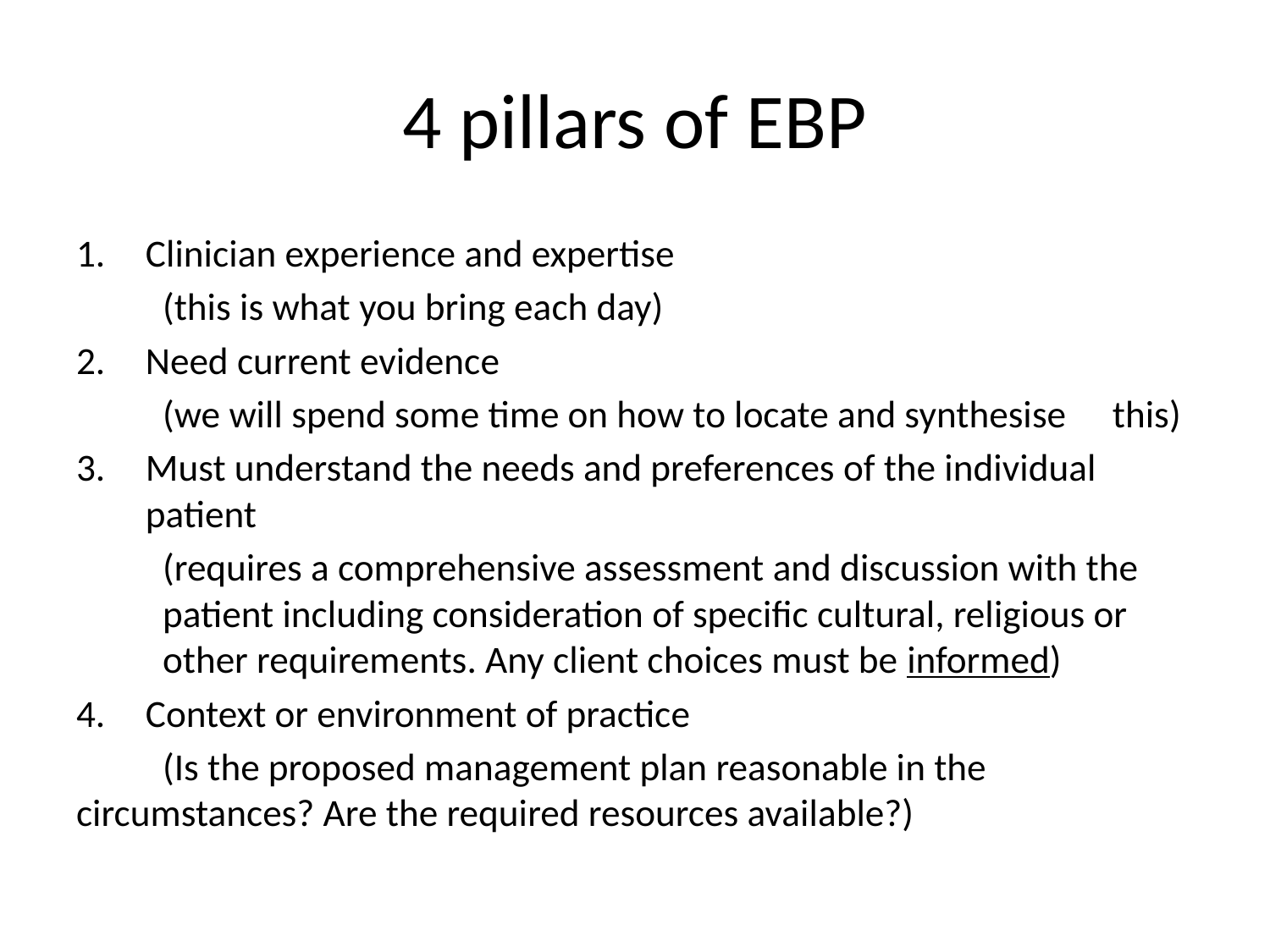

# 4 pillars of EBP
Clinician experience and expertise
	(this is what you bring each day)
Need current evidence
	(we will spend some time on how to locate and synthesise 	this)
Must understand the needs and preferences of the individual patient
	(requires a comprehensive assessment and discussion with the 	patient including consideration of specific cultural, religious or 	other requirements. Any client choices must be informed)
Context or environment of practice
	(Is the proposed management plan reasonable in the 	circumstances? Are the required resources available?)